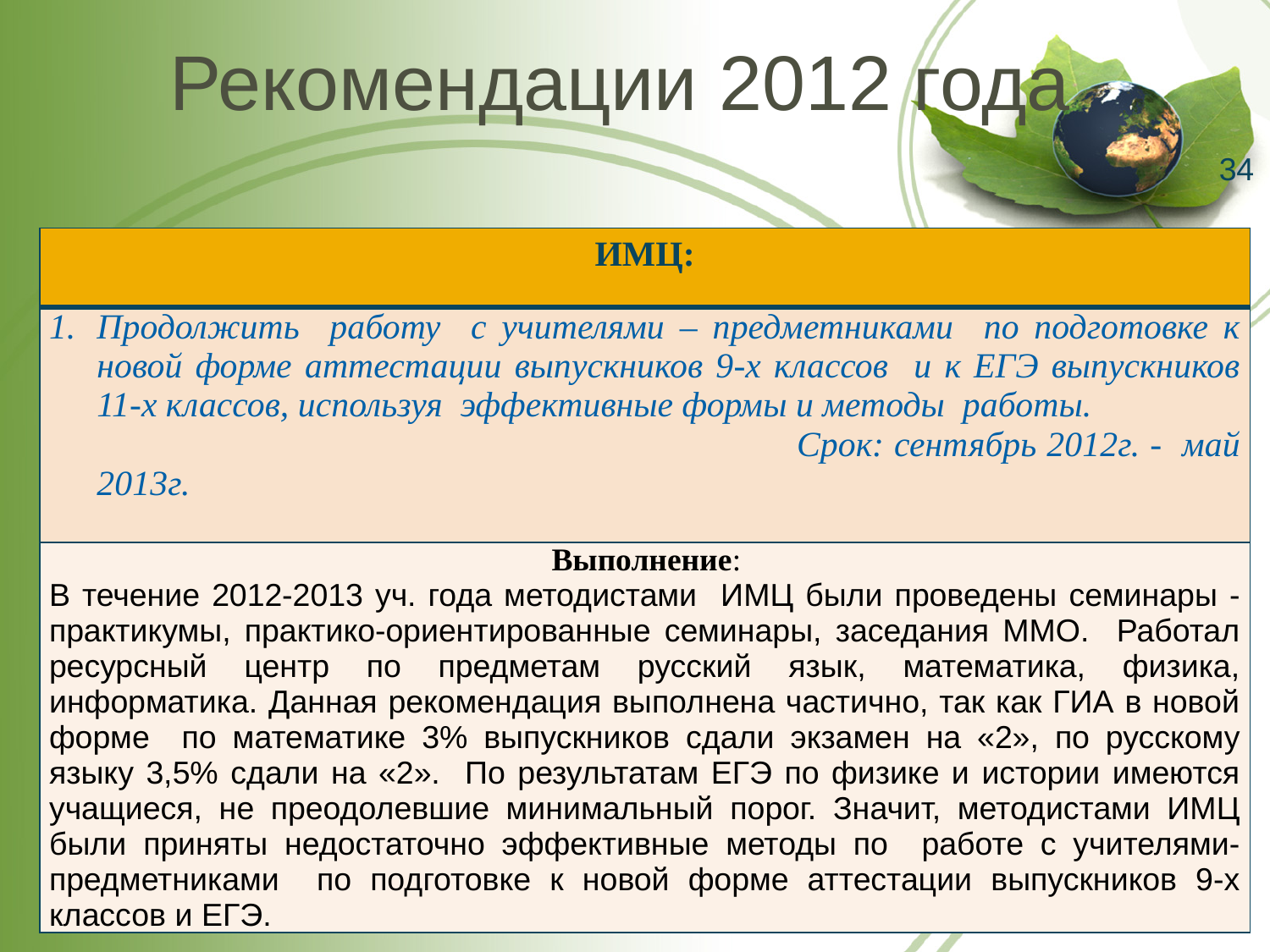

# Рекомендации 2012 года
34
| ИМЦ: |
| --- |
| Продолжить работу с учителями – предметниками по подготовке к новой форме аттестации выпускников 9-х классов и к ЕГЭ выпускников 11-х классов, используя эффективные формы и методы работы. Срок: сентябрь 2012г. - май 2013г. |
| Выполнение: В течение 2012-2013 уч. года методистами ИМЦ были проведены семинары - практикумы, практико-ориентированные семинары, заседания ММО. Работал ресурсный центр по предметам русский язык, математика, физика, информатика. Данная рекомендация выполнена частично, так как ГИА в новой форме по математике 3% выпускников сдали экзамен на «2», по русскому языку 3,5% сдали на «2». По результатам ЕГЭ по физике и истории имеются учащиеся, не преодолевшие минимальный порог. Значит, методистами ИМЦ были приняты недостаточно эффективные методы по работе с учителями-предметниками по подготовке к новой форме аттестации выпускников 9-х классов и ЕГЭ. |